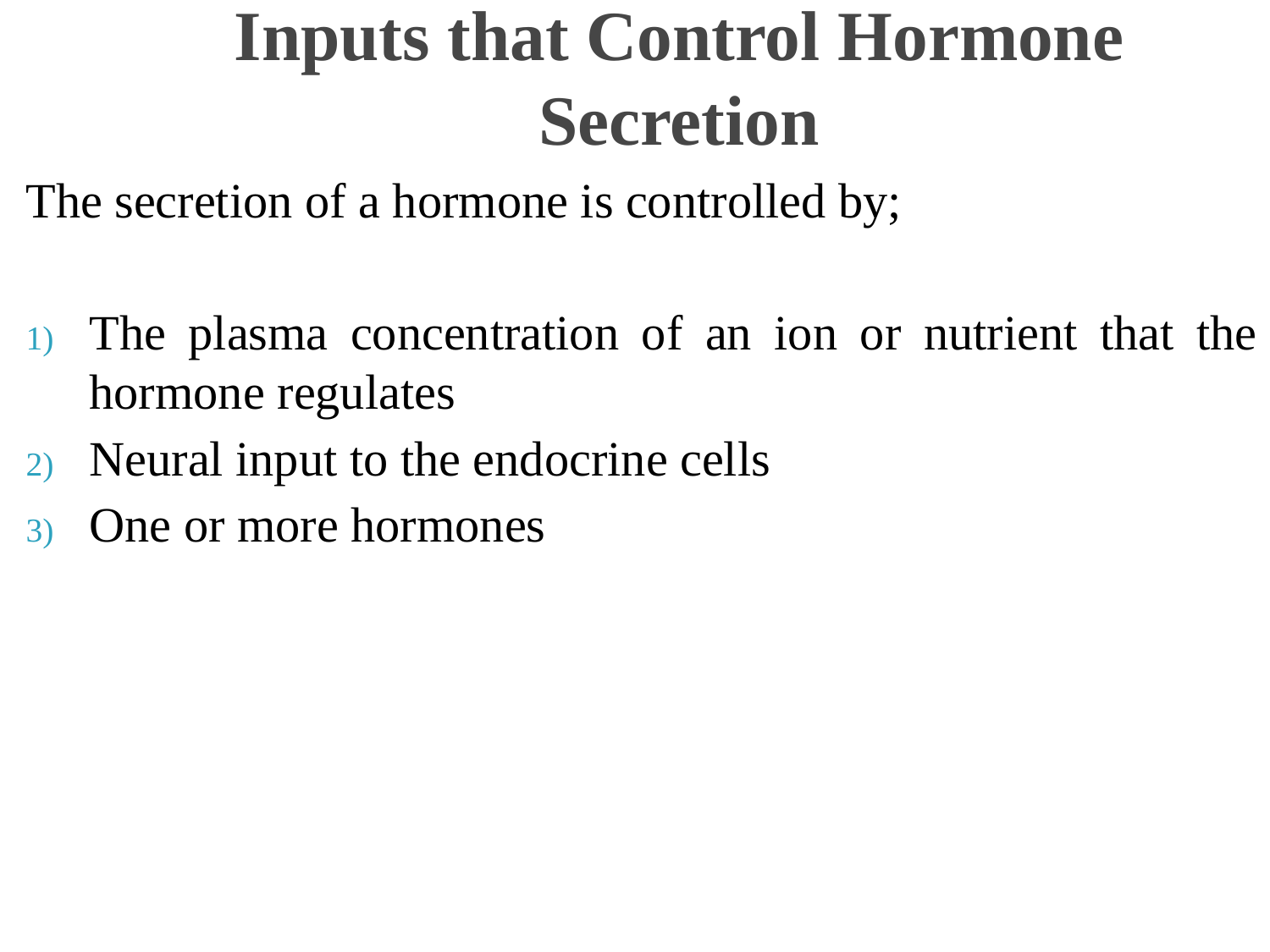

# Inputs that Control Hormone Secretion
The secretion of a hormone is controlled by;

The plasma concentration of an ion or nutrient that the hormone regulates
Neural input to the endocrine cells
One or more hormones